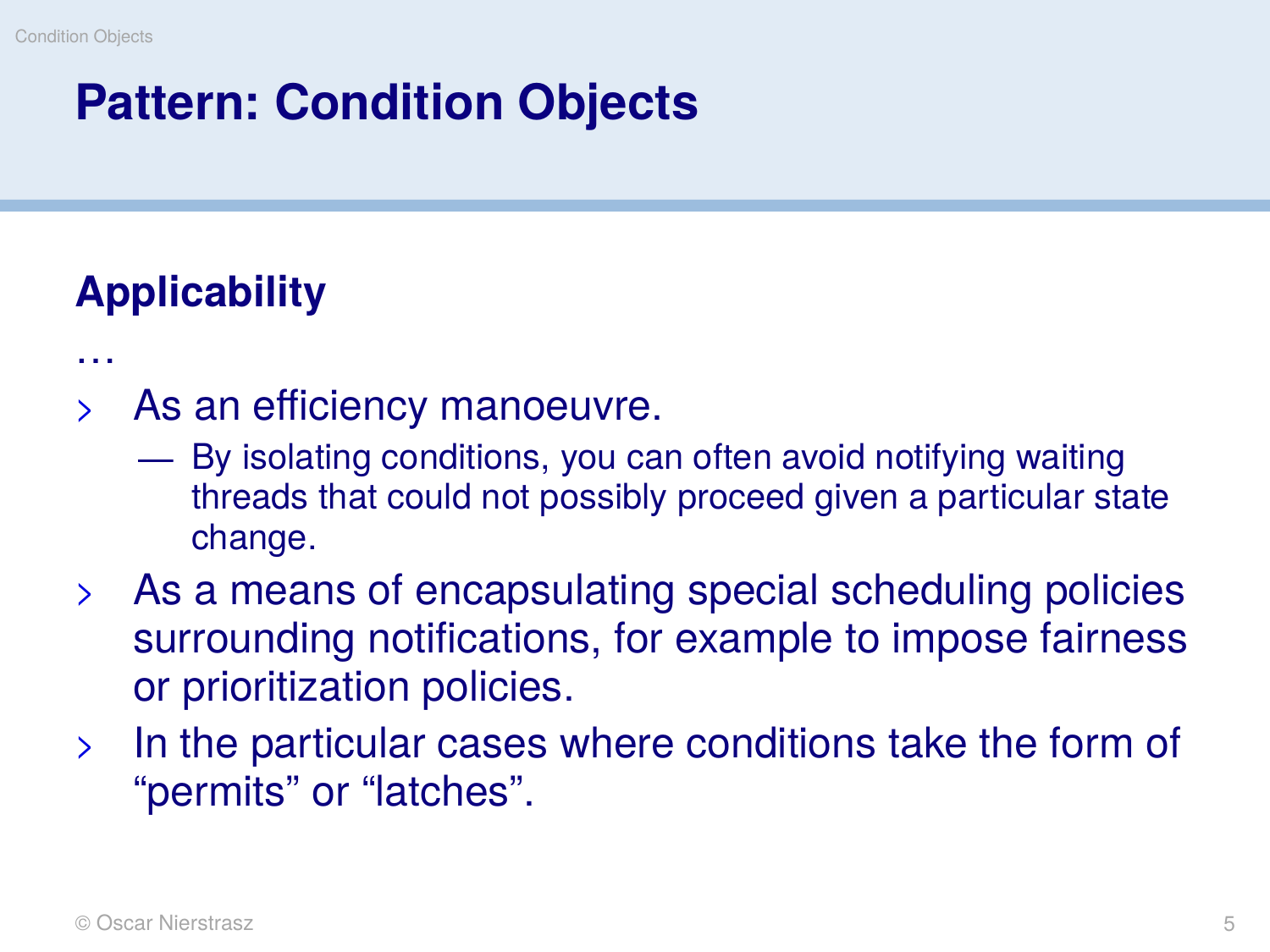

Condition Objects
# Pattern: Condition Objects
Applicability
…
As an efficiency manoeuvre.
By isolating conditions, you can often avoid notifying waiting threads that could not possibly proceed given a particular state change.
As a means of encapsulating special scheduling policies surrounding notifications, for example to impose fairness or prioritization policies.
In the particular cases where conditions take the form of “permits” or “latches”.
© Oscar Nierstrasz
5